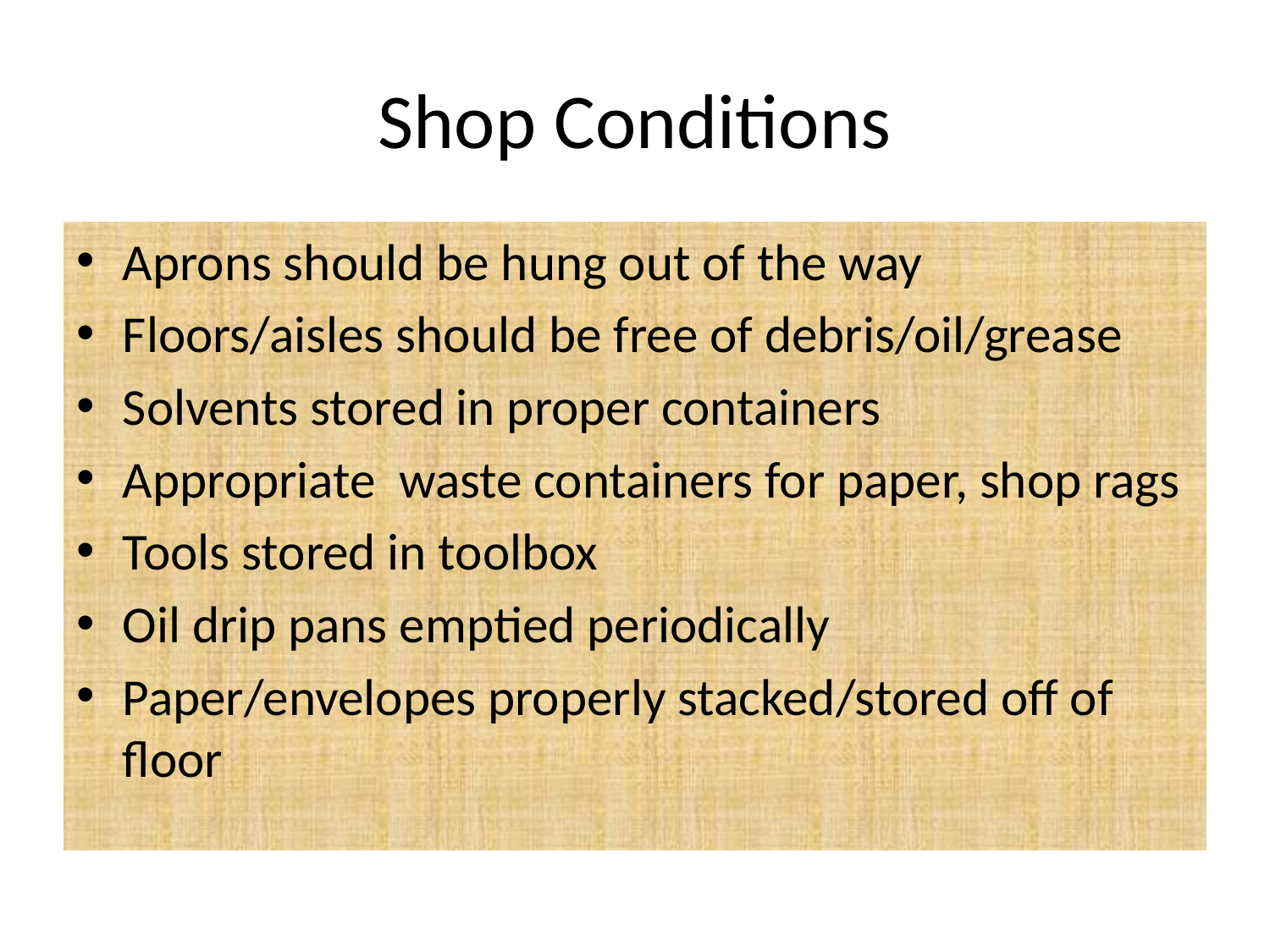

# Shop Conditions
Aprons should be hung out of the way
Floors/aisles should be free of debris/oil/grease
Solvents stored in proper containers
Appropriate  waste containers for paper, shop rags
Tools stored in toolbox
Oil drip pans emptied periodically
Paper/envelopes properly stacked/stored off of floor